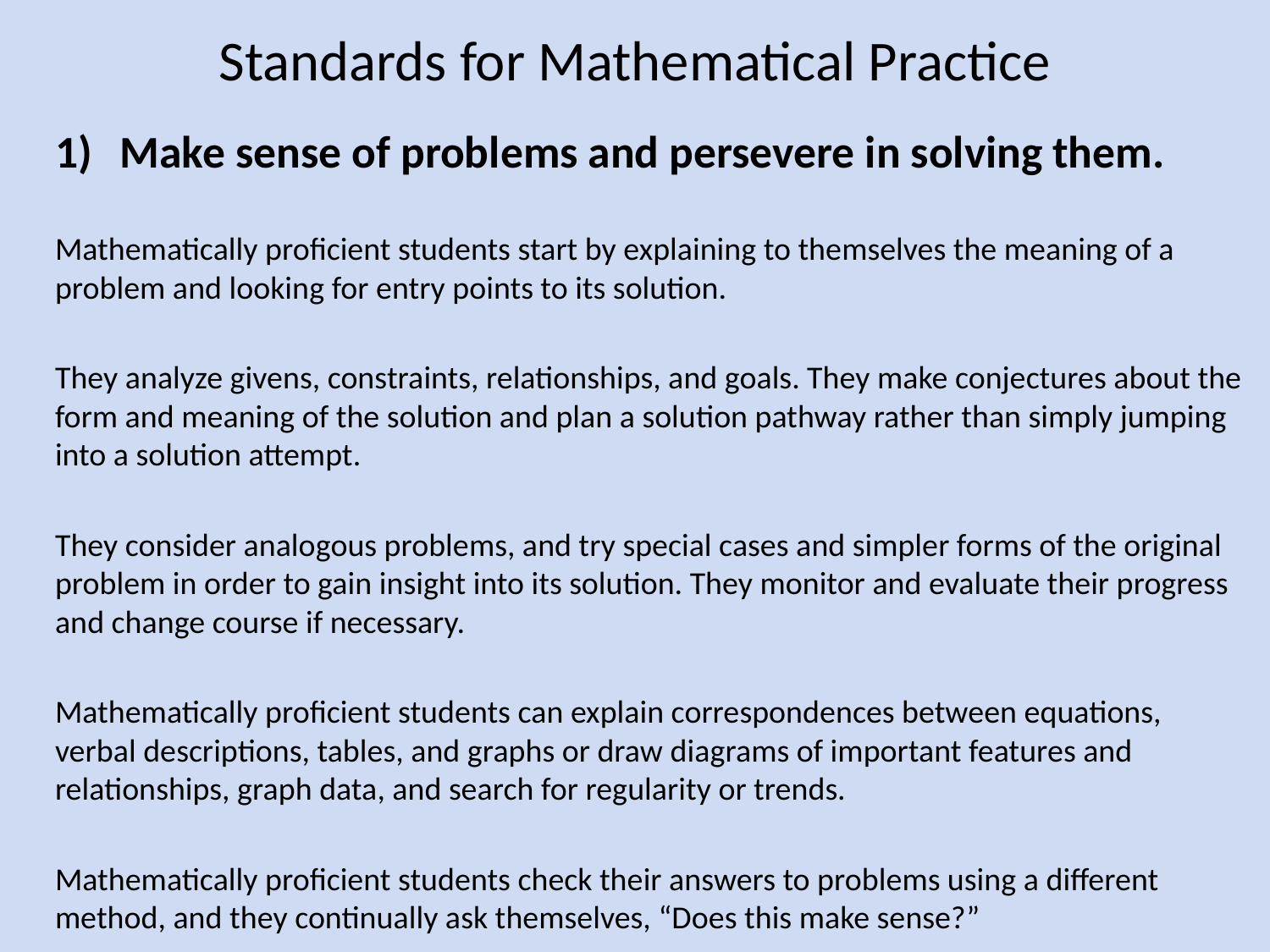

# Standards for Mathematical Practice
Make sense of problems and persevere in solving them.

Mathematically proficient students start by explaining to themselves the meaning of a problem and looking for entry points to its solution.

They analyze givens, constraints, relationships, and goals. They make conjectures about the form and meaning of the solution and plan a solution pathway rather than simply jumping into a solution attempt.

They consider analogous problems, and try special cases and simpler forms of the original problem in order to gain insight into its solution. They monitor and evaluate their progress and change course if necessary.

Mathematically proficient students can explain correspondences between equations, verbal descriptions, tables, and graphs or draw diagrams of important features and relationships, graph data, and search for regularity or trends.

Mathematically proficient students check their answers to problems using a different method, and they continually ask themselves, “Does this make sense?”